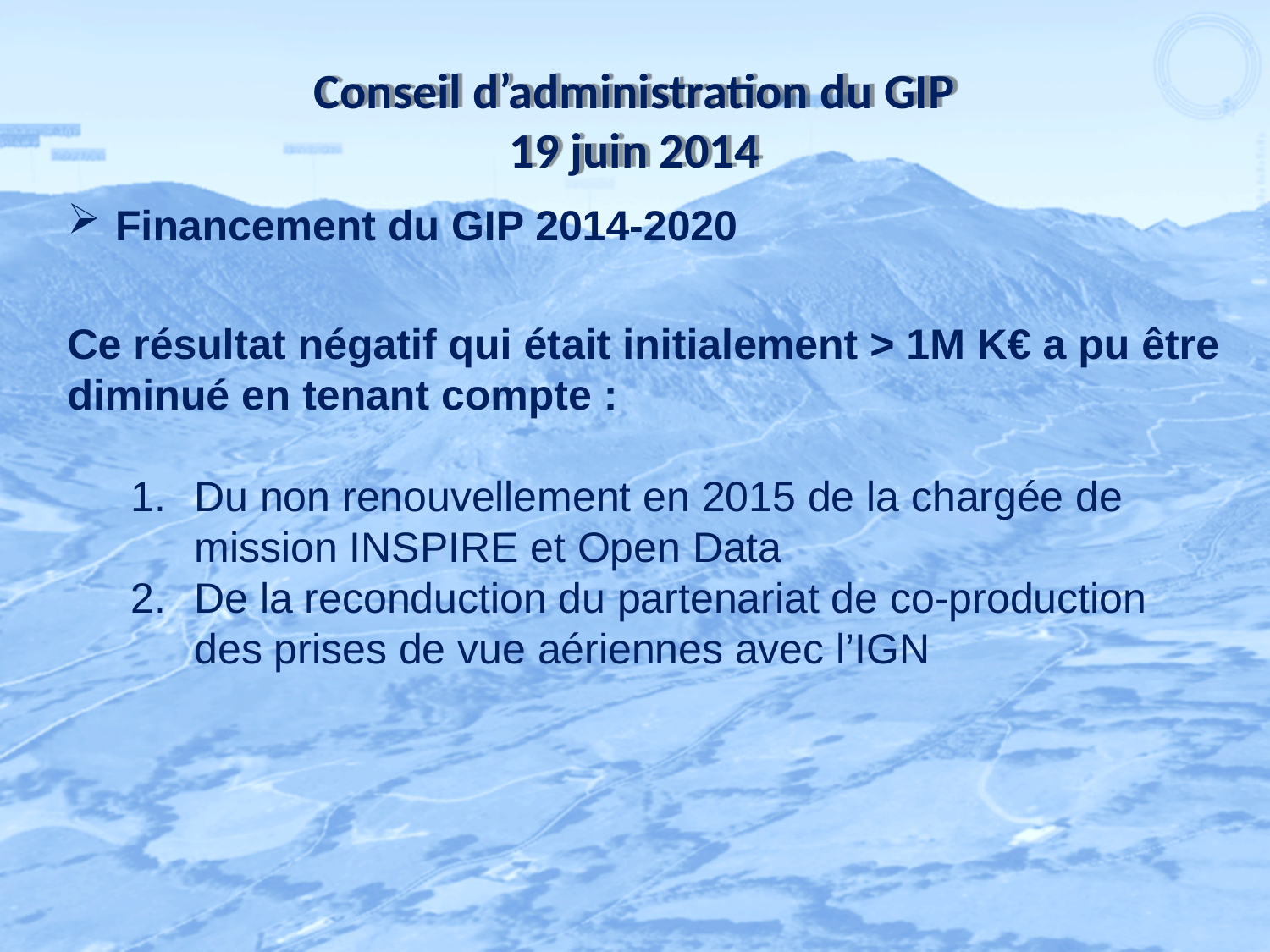

# Conseil d’administration du GIP 19 juin 2014
Financement du GIP 2014-2020

Ce résultat négatif qui était initialement > 1M K€ a pu être diminué en tenant compte :

Du non renouvellement en 2015 de la chargée de mission INSPIRE et Open Data
De la reconduction du partenariat de co-production des prises de vue aériennes avec l’IGN